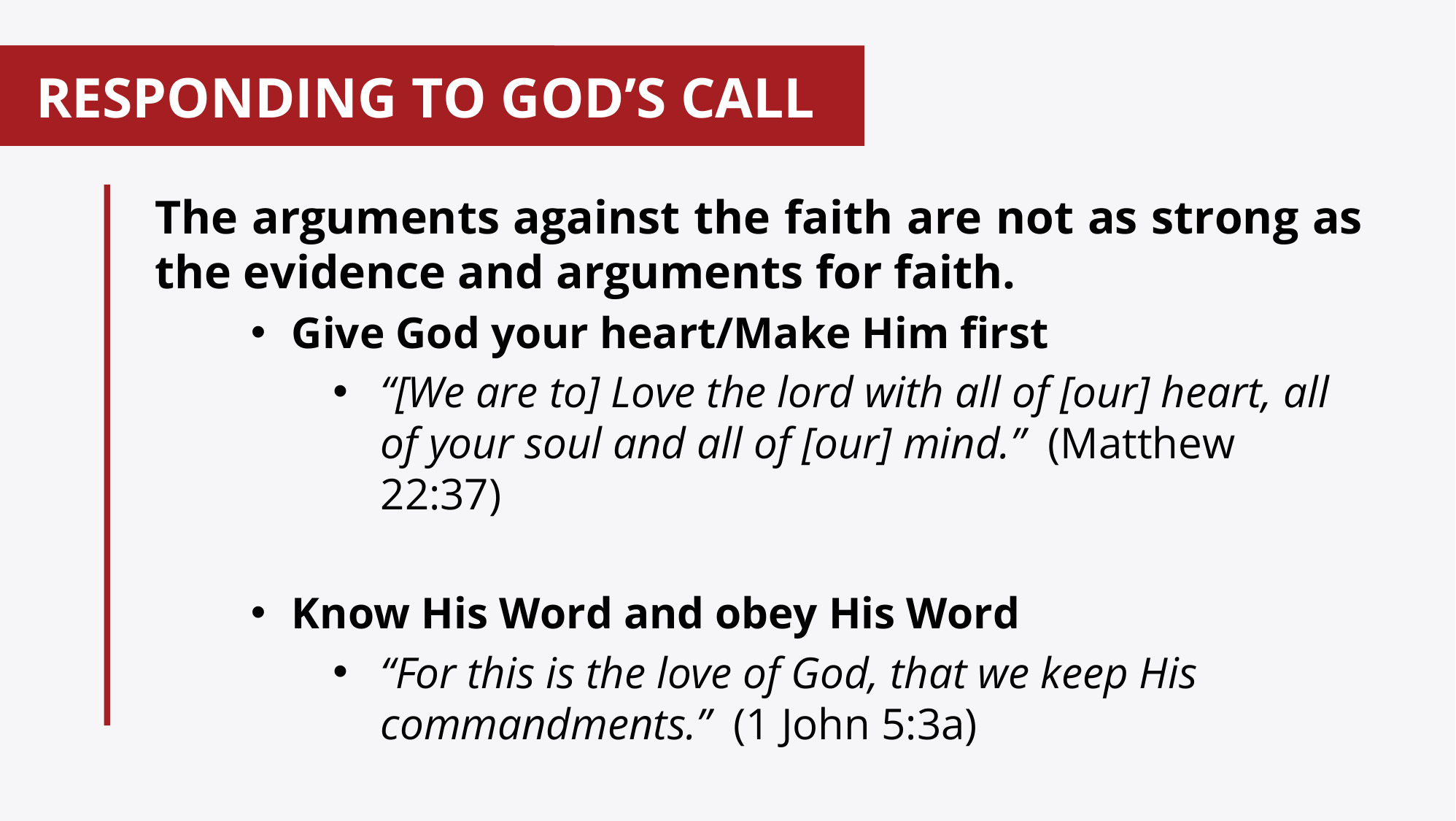

RESPONDING TO GOD’S CALL
#
The arguments against the faith are not as strong as the evidence and arguments for faith.
Give God your heart/Make Him first
“[We are to] Love the lord with all of [our] heart, all of your soul and all of [our] mind.”  (Matthew 22:37)

Know His Word and obey His Word
“For this is the love of God, that we keep His commandments.”  (1 John 5:3a)